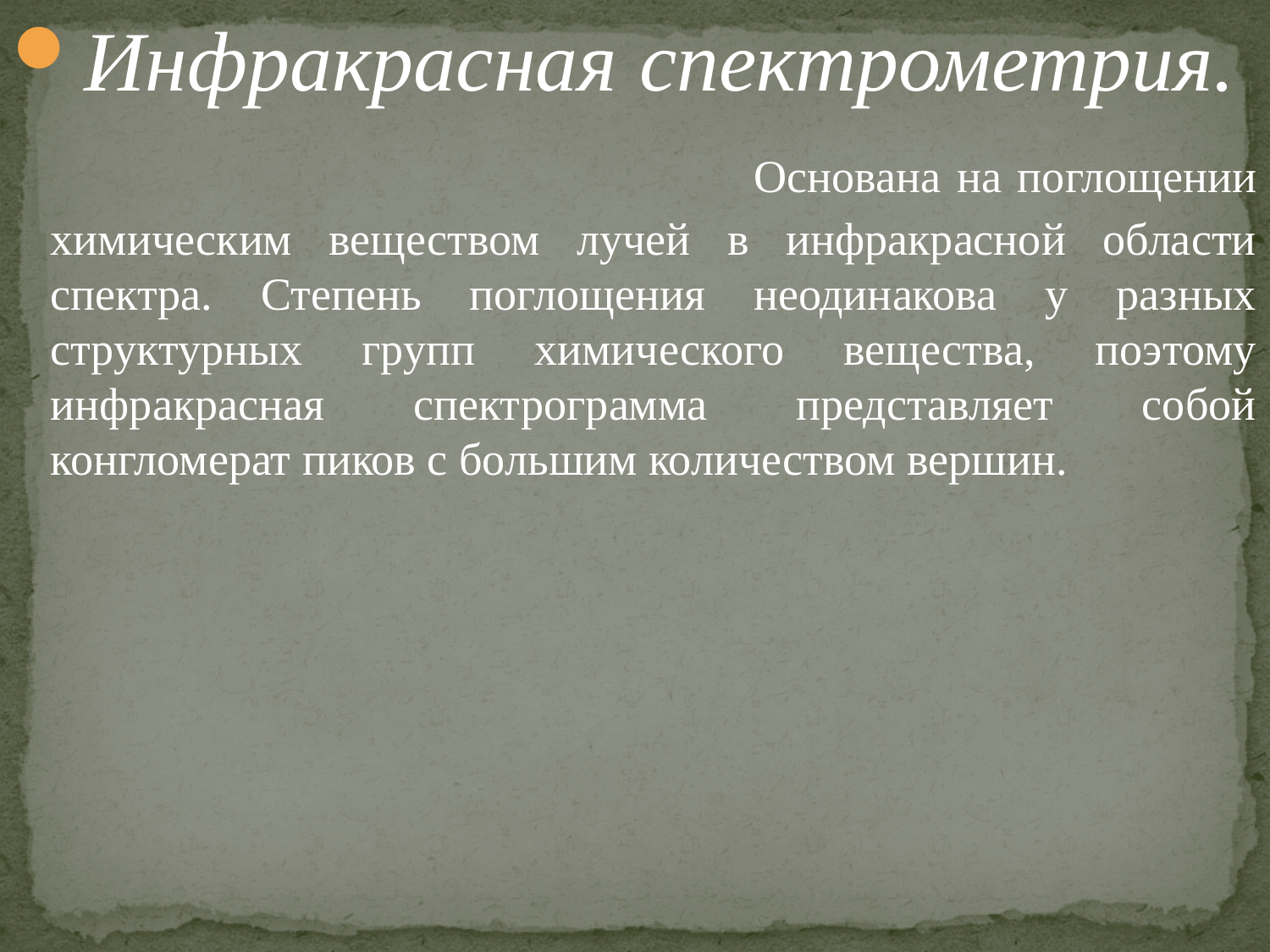

Инфракрасная спектрометрия.                                 Основана на поглощении химическим веществом лучей в инфракрасной области спектра. Степень поглощения неодинакова у разных структурных групп химического вещества, поэтому инфракрасная спектрограмма представляет собой конгломерат пиков с большим количеством вершин.